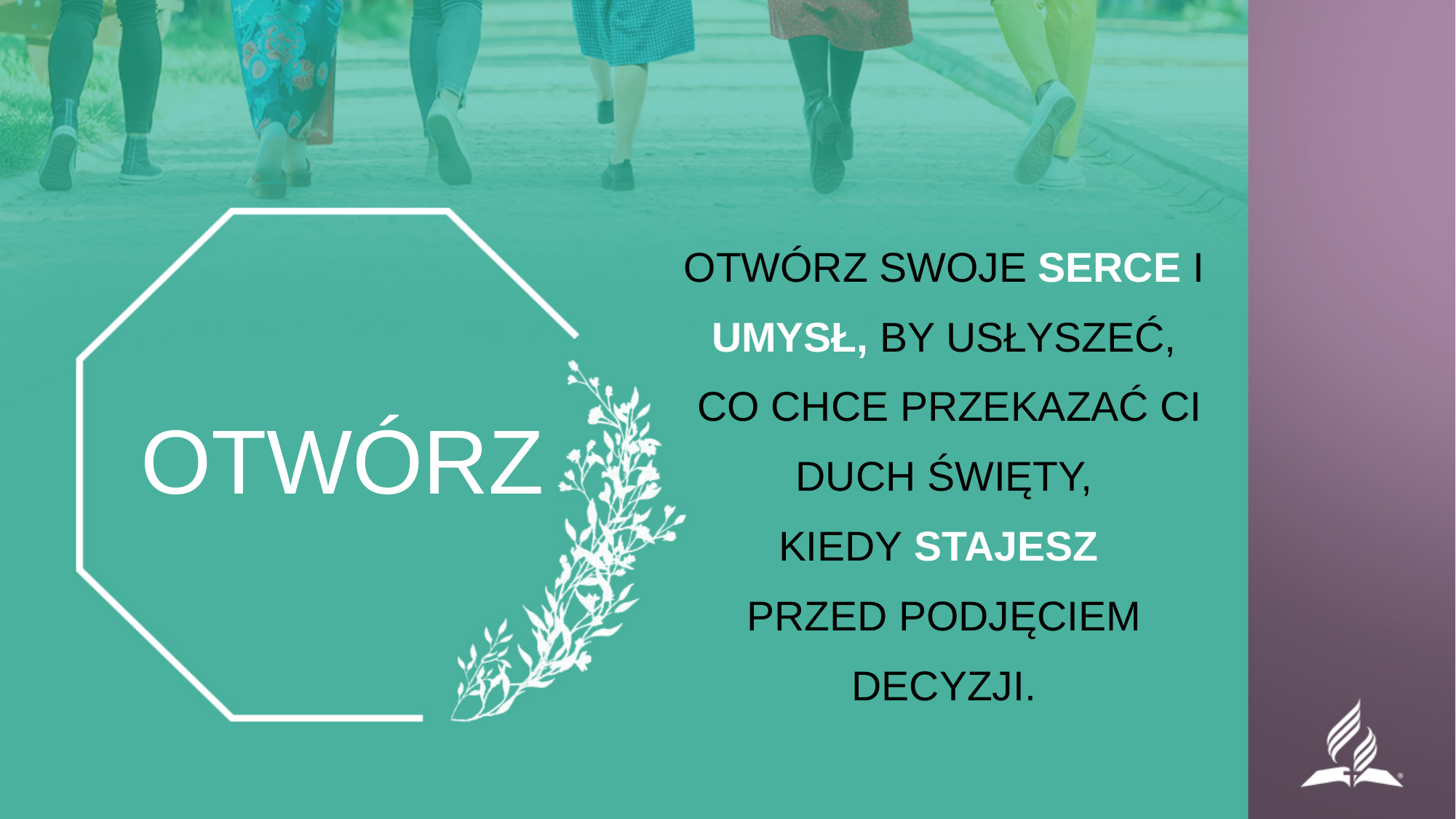

OTWÓRZ SWOJE SERCE I UMYSŁ, BY USŁYSZEĆ,
 CO CHCE PRZEKAZAĆ CI
 DUCH ŚWIĘTY,
KIEDY STAJESZ
PRZED PODJĘCIEM DECYZJI.
# OTWÓRZ